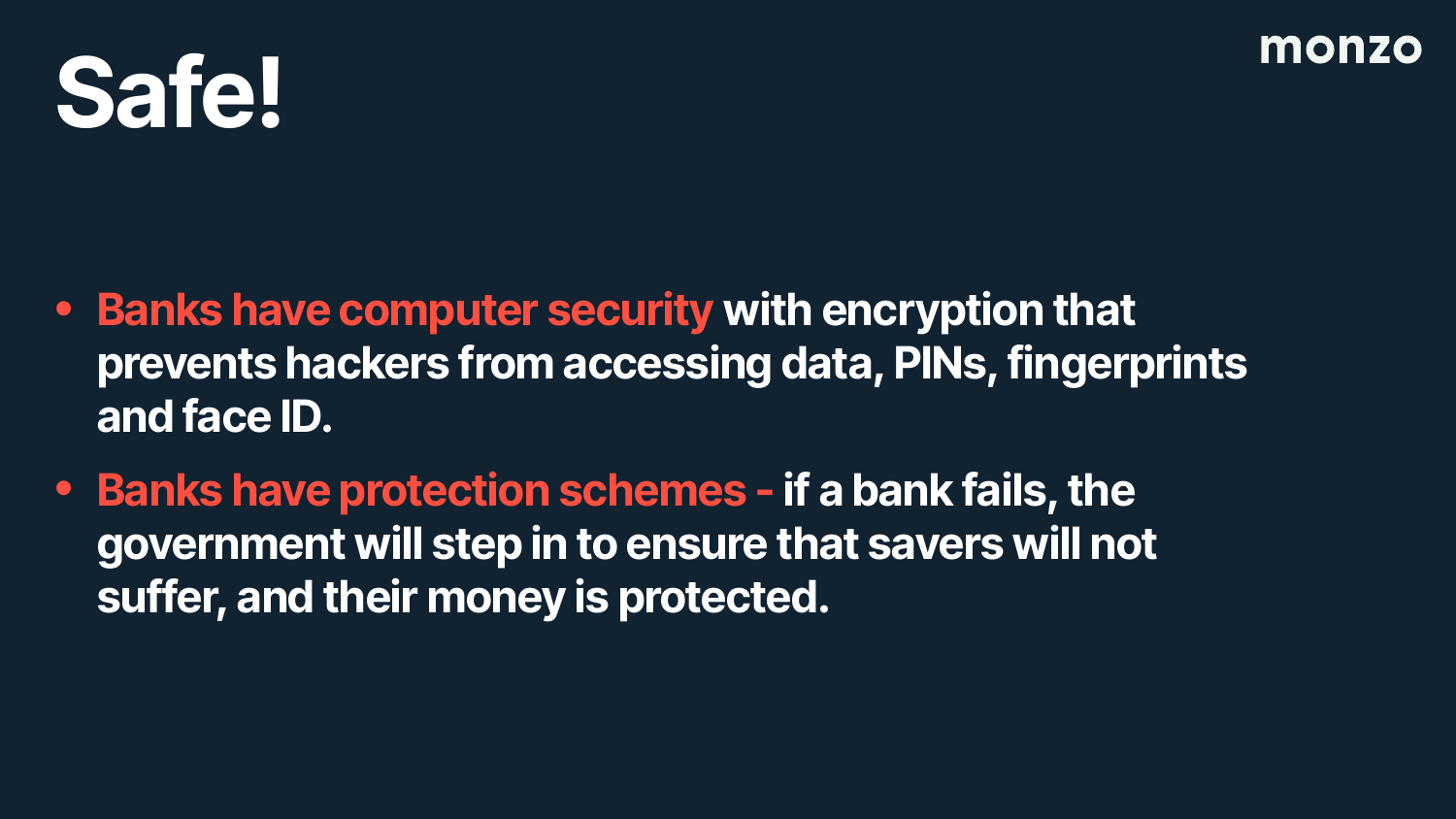

Safe!

Banks have computer security with encryption that prevents hackers from accessing data, PINs, fingerprints and face ID.
Banks have protection schemes - if a bank fails, the government will step in to ensure that savers will not suffer, and their money is protected.